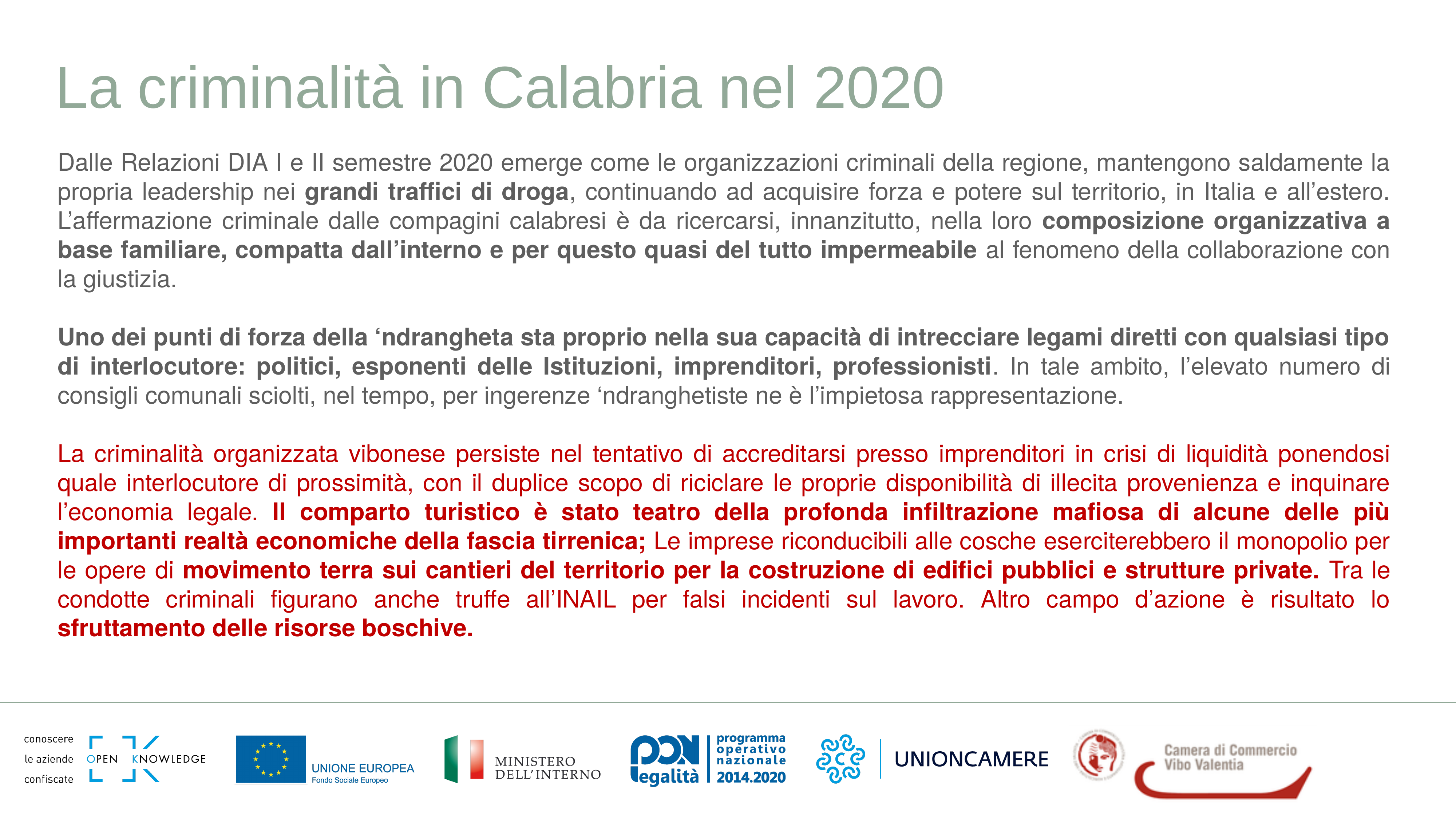

La criminalità in Calabria nel 2020
Dalle Relazioni DIA I e II semestre 2020 emerge come le organizzazioni criminali della regione, mantengono saldamente la propria leadership nei grandi traffici di droga, continuando ad acquisire forza e potere sul territorio, in Italia e all’estero. L’affermazione criminale dalle compagini calabresi è da ricercarsi, innanzitutto, nella loro composizione organizzativa a base familiare, compatta dall’interno e per questo quasi del tutto impermeabile al fenomeno della collaborazione con la giustizia.

Uno dei punti di forza della ‘ndrangheta sta proprio nella sua capacità di intrecciare legami diretti con qualsiasi tipo di interlocutore: politici, esponenti delle Istituzioni, imprenditori, professionisti. In tale ambito, l’elevato numero di consigli comunali sciolti, nel tempo, per ingerenze ‘ndranghetiste ne è l’impietosa rappresentazione.

La criminalità organizzata vibonese persiste nel tentativo di accreditarsi presso imprenditori in crisi di liquidità ponendosi quale interlocutore di prossimità, con il duplice scopo di riciclare le proprie disponibilità di illecita provenienza e inquinare l’economia legale. Il comparto turistico è stato teatro della profonda infiltrazione mafiosa di alcune delle più importanti realtà economiche della fascia tirrenica; Le imprese riconducibili alle cosche eserciterebbero il monopolio per le opere di movimento terra sui cantieri del territorio per la costruzione di edifici pubblici e strutture private. Tra le condotte criminali figurano anche truffe all’INAIL per falsi incidenti sul lavoro. Altro campo d’azione è risultato lo sfruttamento delle risorse boschive.